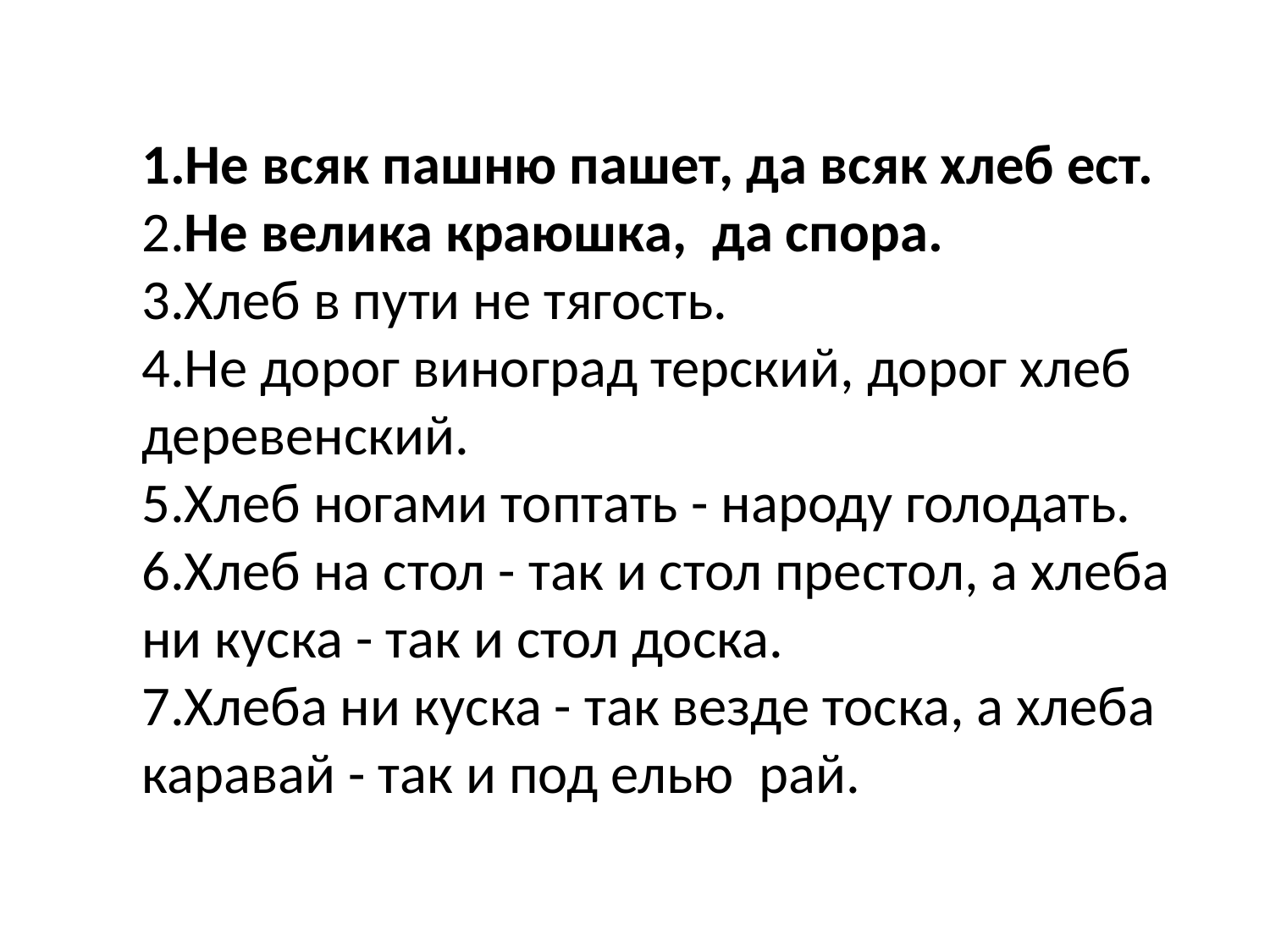

# 1.Не всяк пашню пашет, да всяк хлеб ест. 2.Не велика краюшка,  да спора. 3.Хлеб в пути не тягость. 4.Не дорог виноград терский, дорог хлеб деревенский. 5.Хлеб ногами топтать - народу голодать. 6.Хлеб на стол - так и стол престол, а хлеба ни куска - так и стол доска. 7.Хлеба ни куска - так везде тоска, а хлеба каравай - так и под елью  рай.